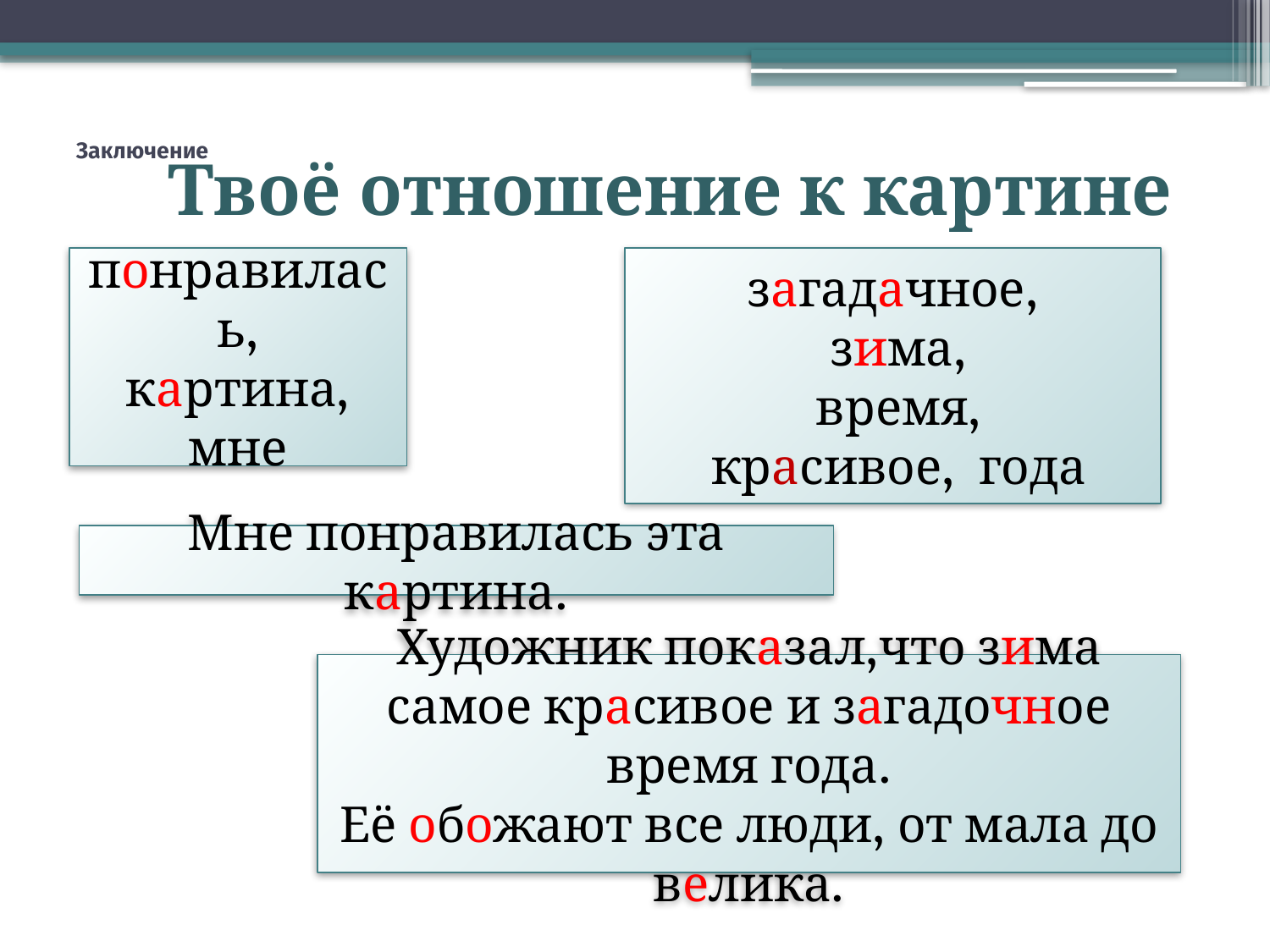

# Заключение
Твоё отношение к картине

понравилась,
картина,
мне
загадачное,
 зима,
 время,
 красивое,  года

Мне понравилась эта картина.
Художник показал,что зима самое красивое и загадочное время года.
Её обожают все люди, от мала до велика.